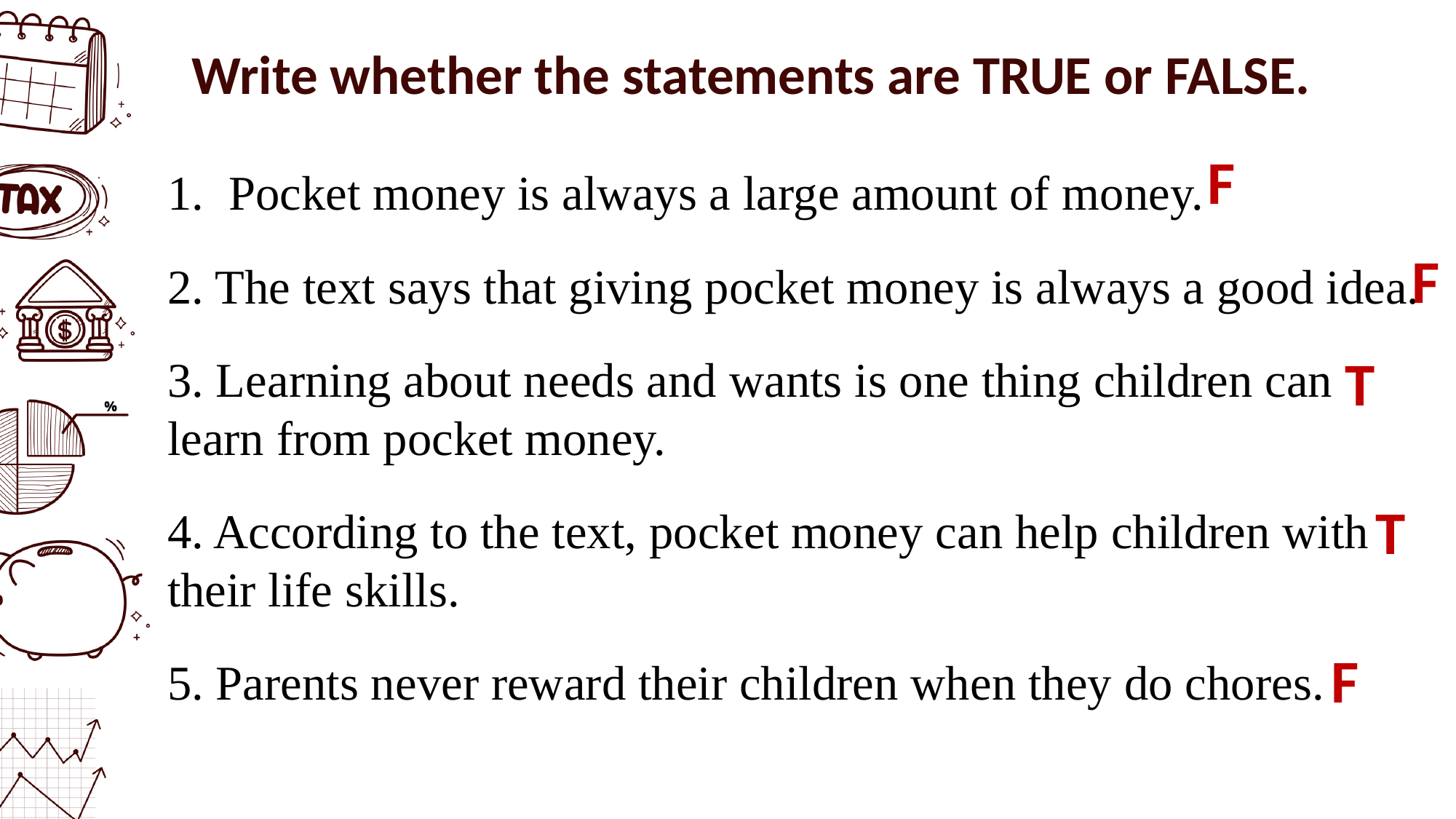

Write whether the statements are TRUE or FALSE.
Pocket money is always a large amount of money.

2. The text says that giving pocket money is always a good idea.

3. Learning about needs and wants is one thing children can learn from pocket money.

4. According to the text, pocket money can help children with their life skills.

5. Parents never reward their children when they do chores.
F
F
T
T
F